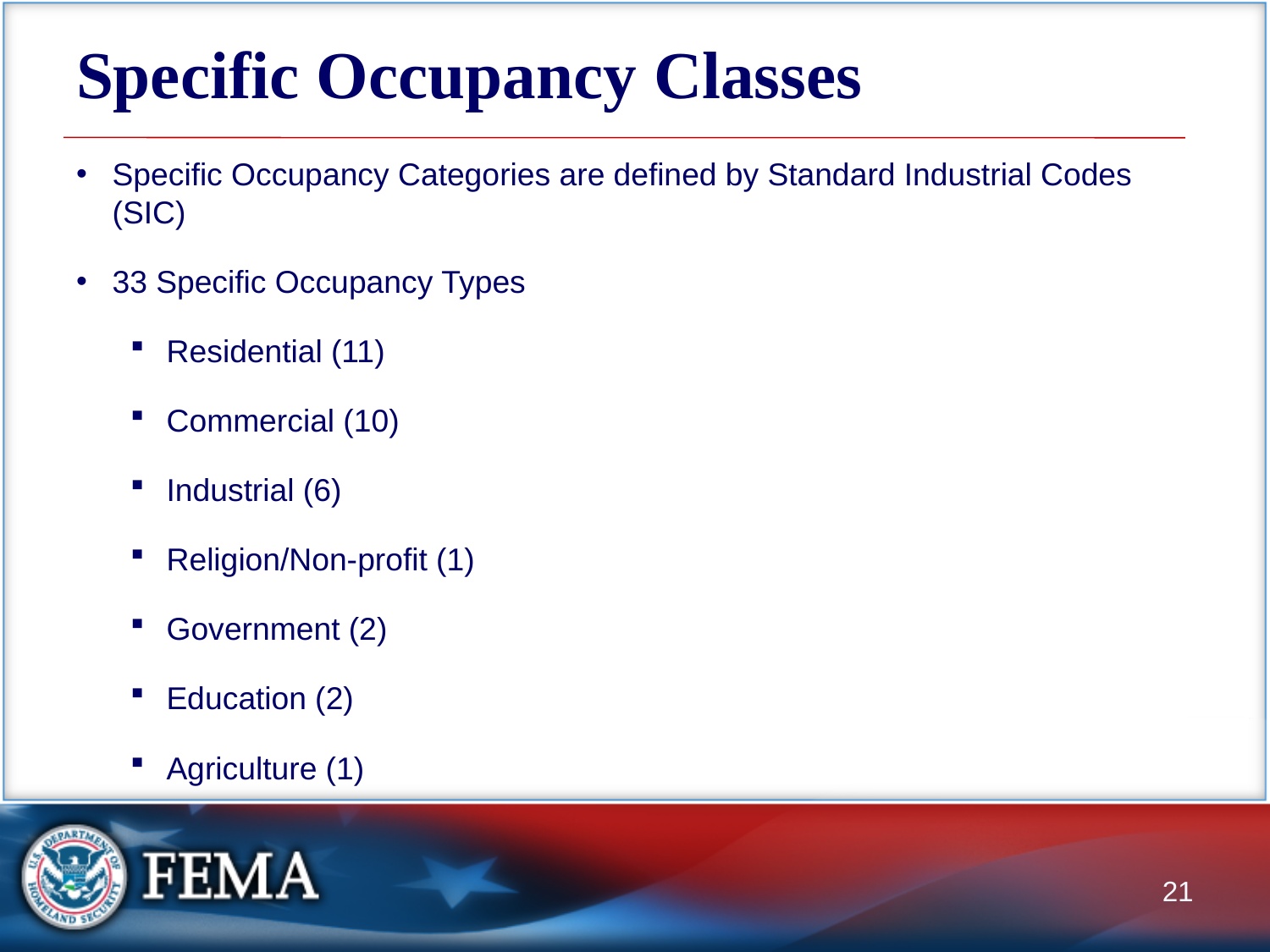

# Specific Occupancy Classes
Specific Occupancy Categories are defined by Standard Industrial Codes (SIC)
33 Specific Occupancy Types
Residential (11)
Commercial (10)
Industrial (6)
Religion/Non-profit (1)
Government (2)
Education (2)
Agriculture (1)
21